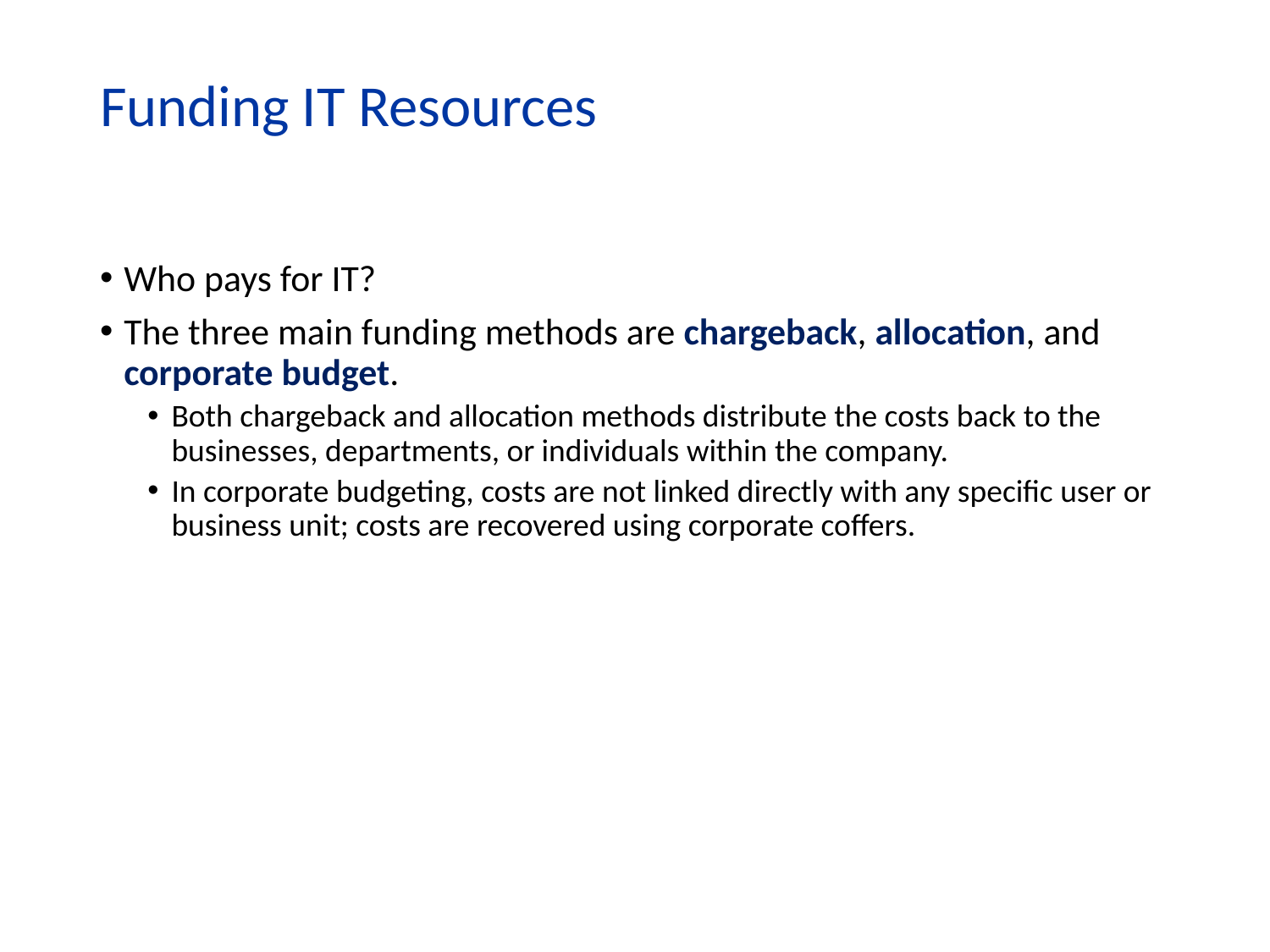

# Funding IT Resources
Who pays for IT?
The three main funding methods are chargeback, allocation, and corporate budget.
Both chargeback and allocation methods distribute the costs back to the businesses, departments, or individuals within the company.
In corporate budgeting, costs are not linked directly with any specific user or business unit; costs are recovered using corporate coffers.